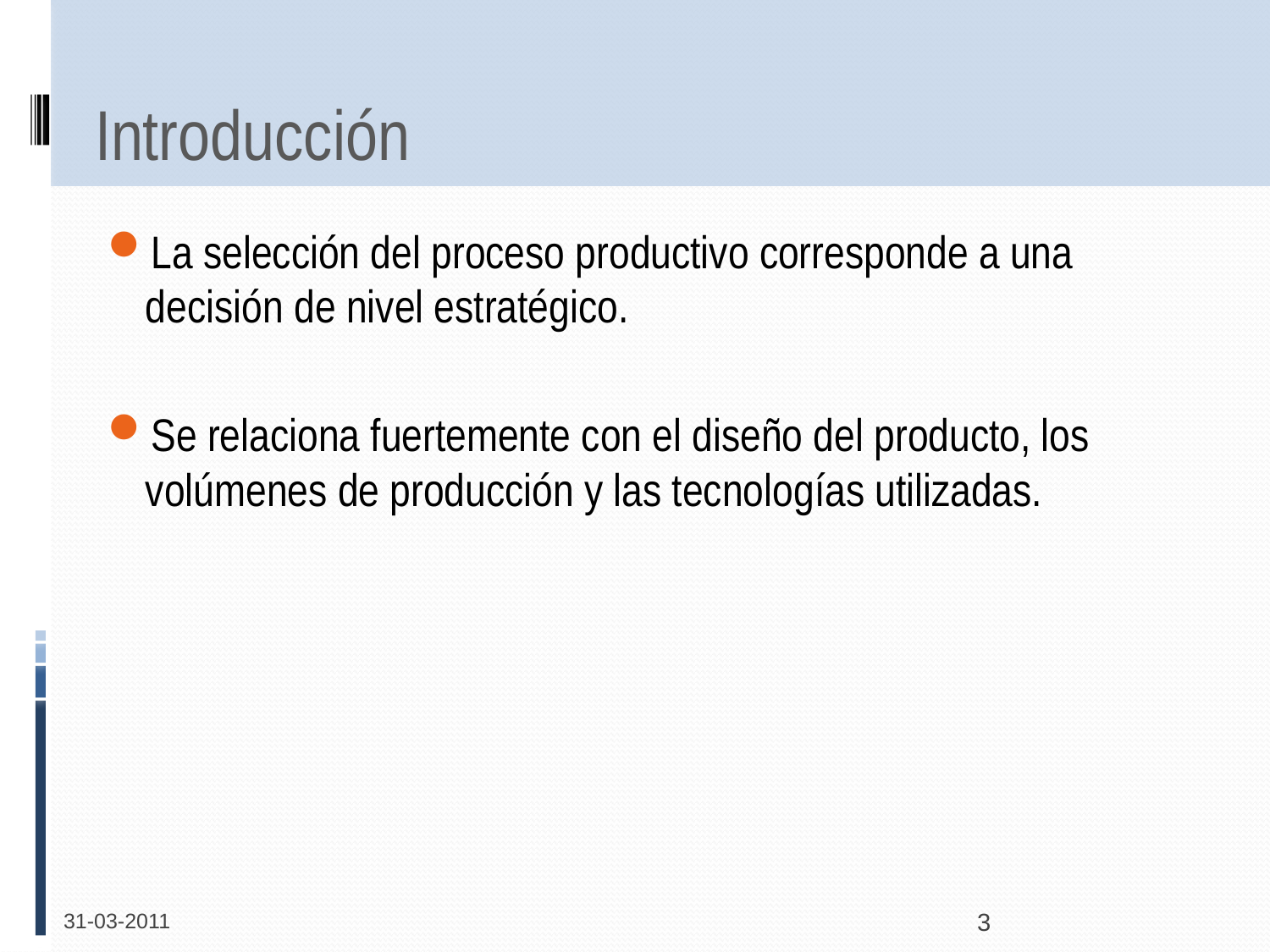

# Introducción
La selección del proceso productivo corresponde a una decisión de nivel estratégico.

Se relaciona fuertemente con el diseño del producto, los volúmenes de producción y las tecnologías utilizadas.

31-03-2011
3